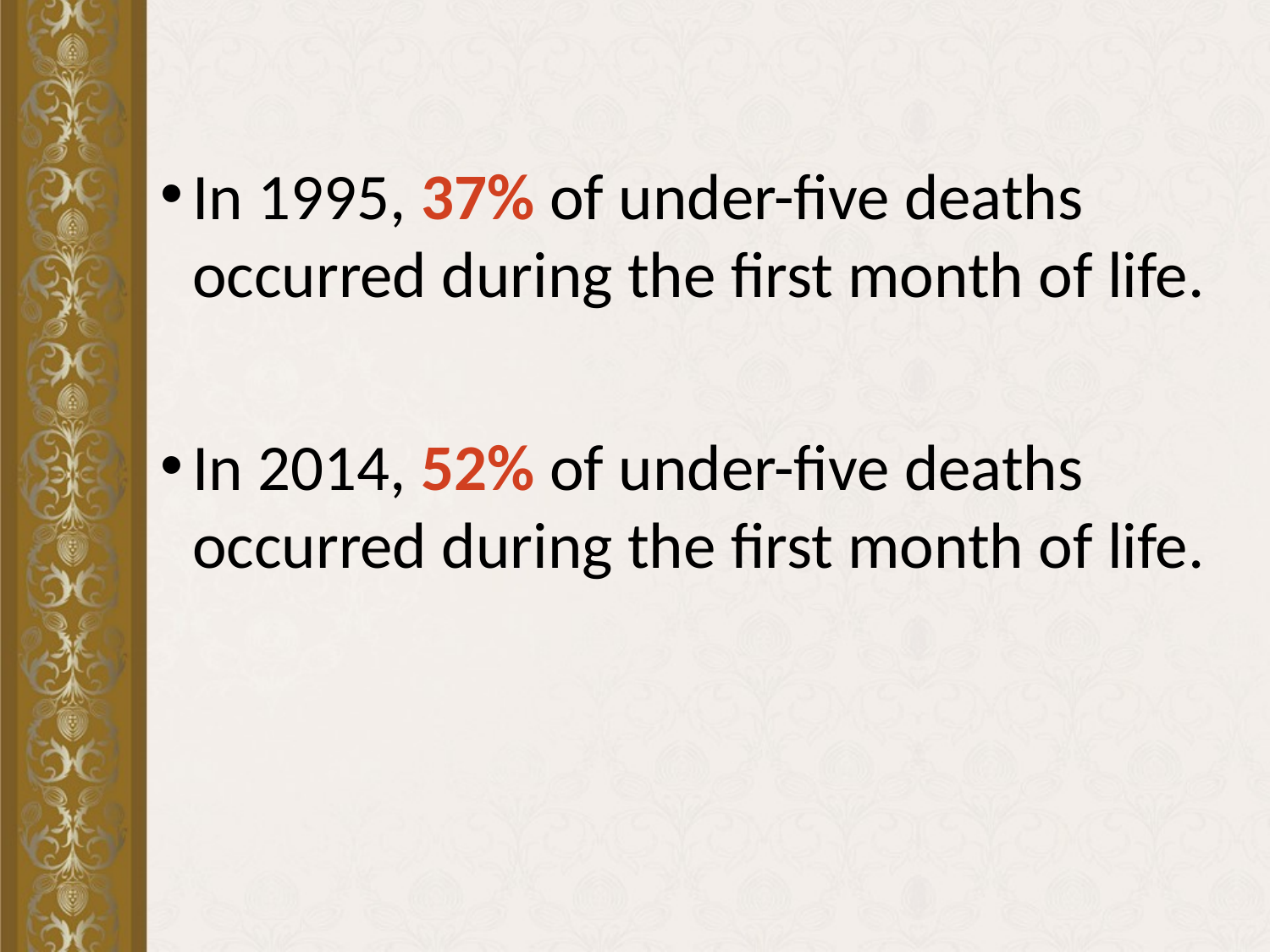

In 1995, 37% of under-five deaths occurred during the first month of life.

In 2014, 52% of under-five deaths occurred during the first month of life.